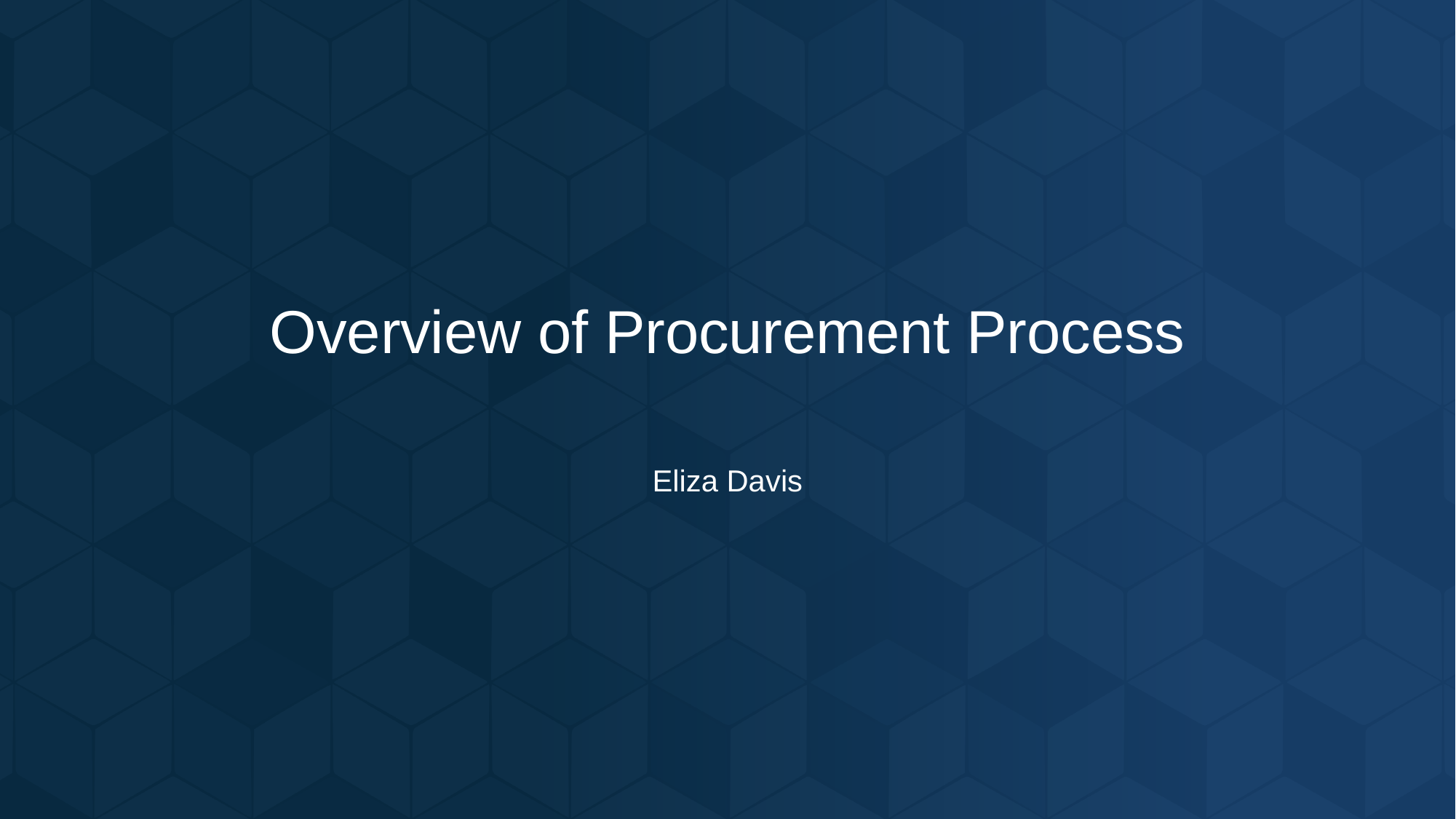

# Overview of Procurement Process
Eliza Davis